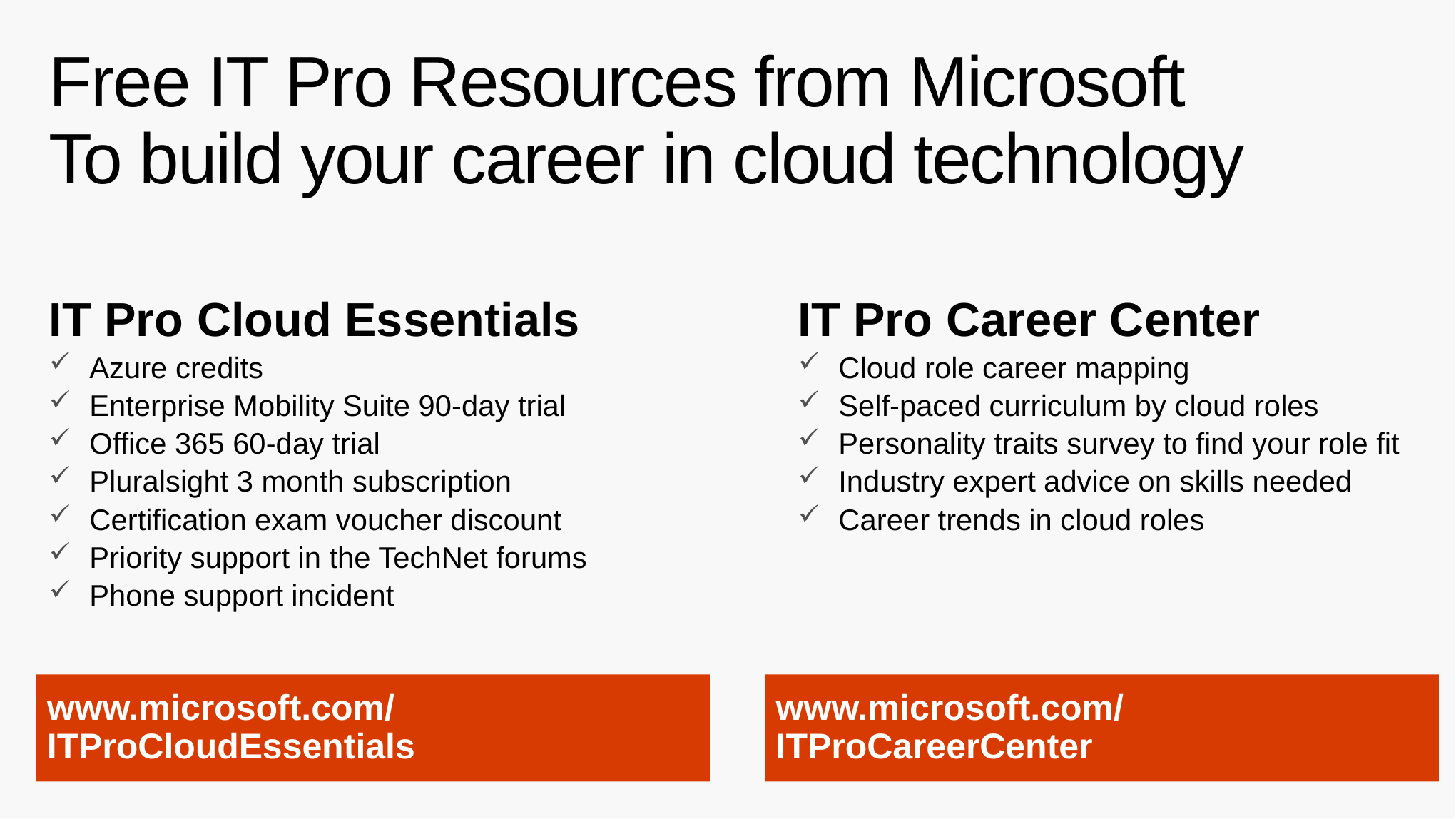

# Free IT Pro Resources from Microsoft To build your career in cloud technology
IT Pro Cloud Essentials
Azure credits
Enterprise Mobility Suite 90-day trial
Office 365 60-day trial
Pluralsight 3 month subscription
Certification exam voucher discount
Priority support in the TechNet forums
Phone support incident
IT Pro Career Center
Cloud role career mapping
Self-paced curriculum by cloud roles
Personality traits survey to find your role fit
Industry expert advice on skills needed
Career trends in cloud roles
www.microsoft.com/ITProCareerCenter
www.microsoft.com/ITProCloudEssentials